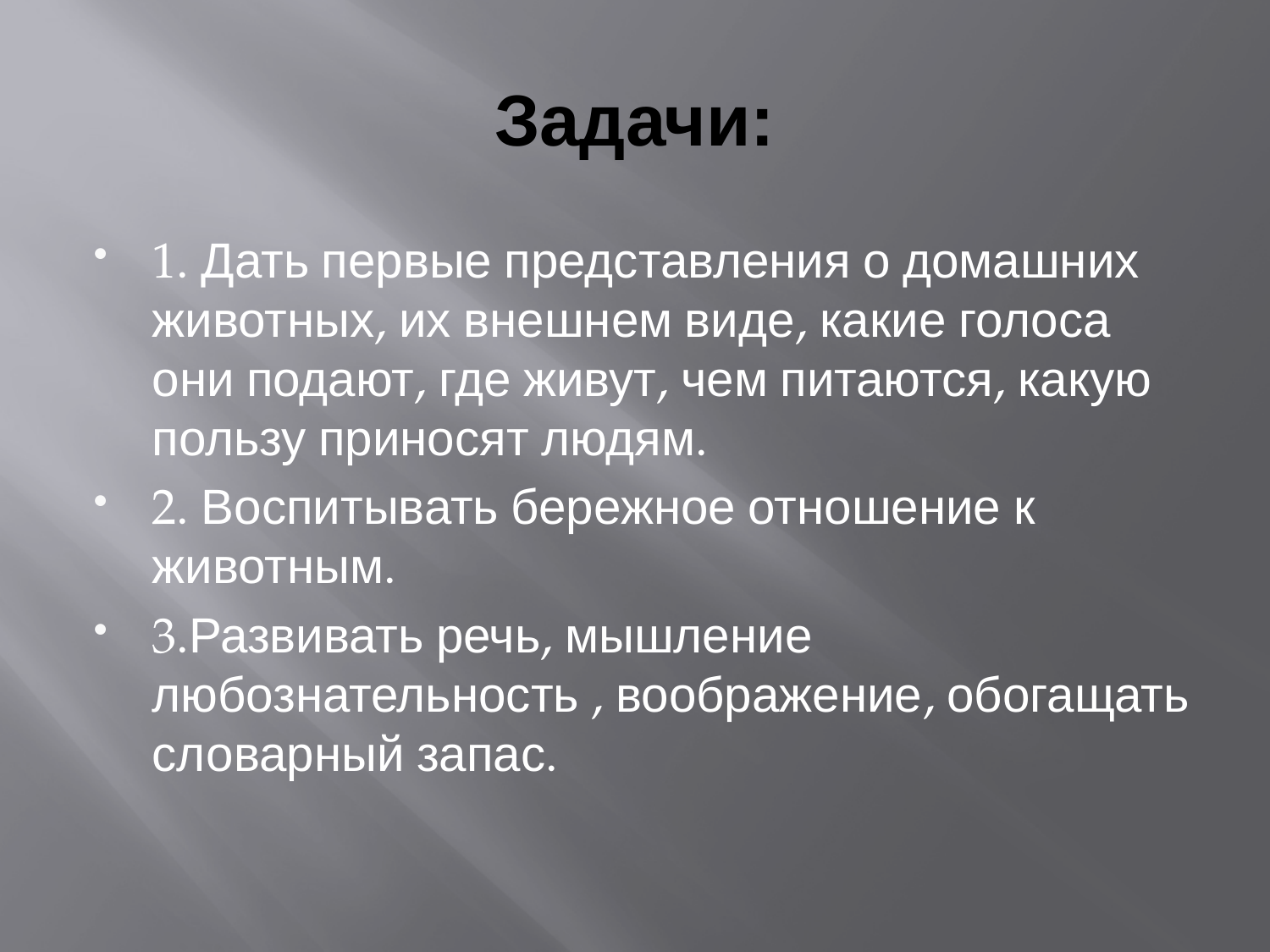

# Задачи:
1. Дать первые представления о домашних животных, их внешнем виде, какие голоса они подают, где живут, чем питаются, какую пользу приносят людям.
2. Воспитывать бережное отношение к животным.
3.Развивать речь, мышление любознательность , воображение, обогащать словарный запас.